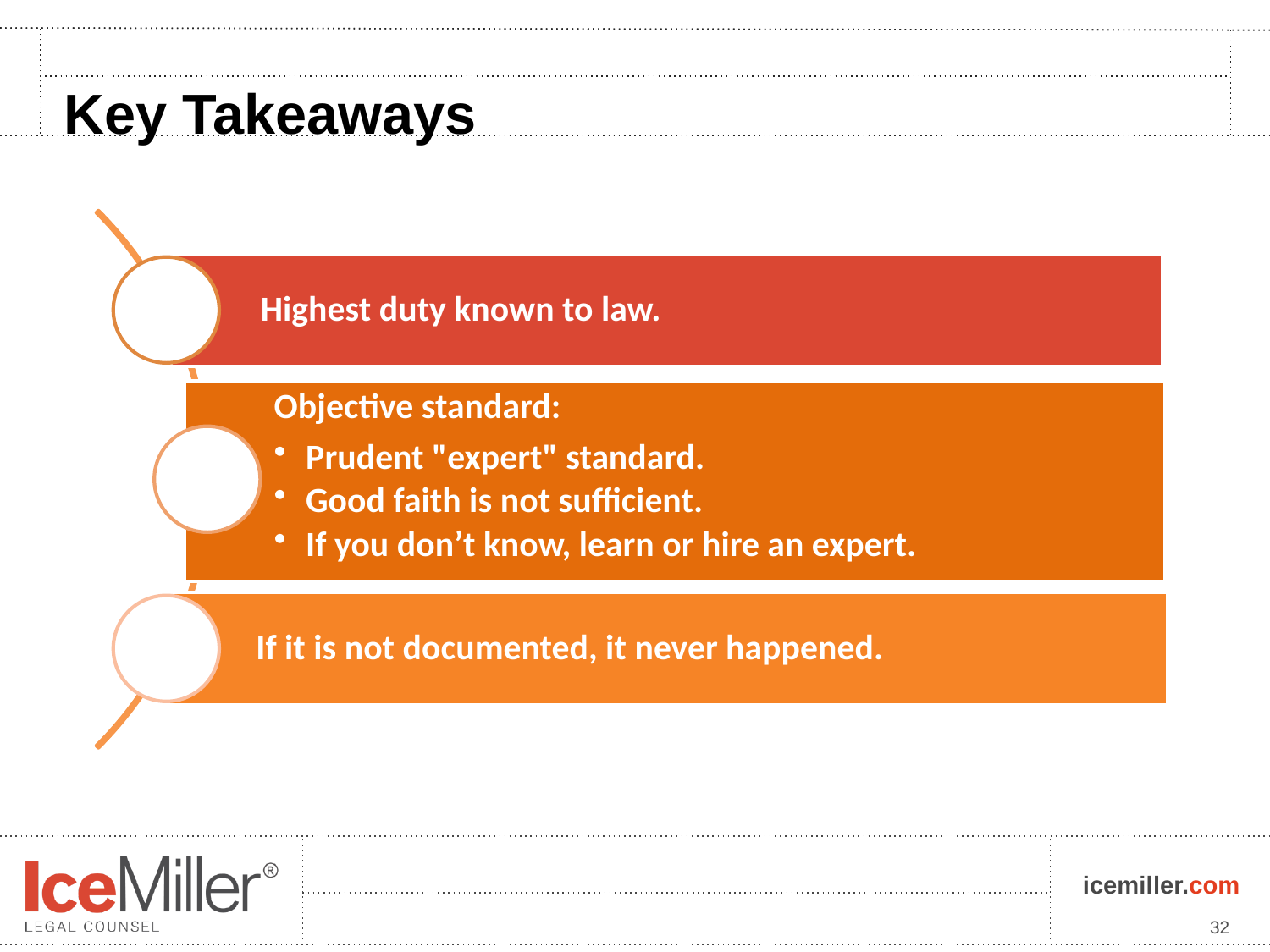

# Key Takeaways
Highest duty known to law.
Objective standard:
Prudent "expert" standard.
Good faith is not sufficient.
If you don’t know, learn or hire an expert.
If it is not documented, it never happened.
32